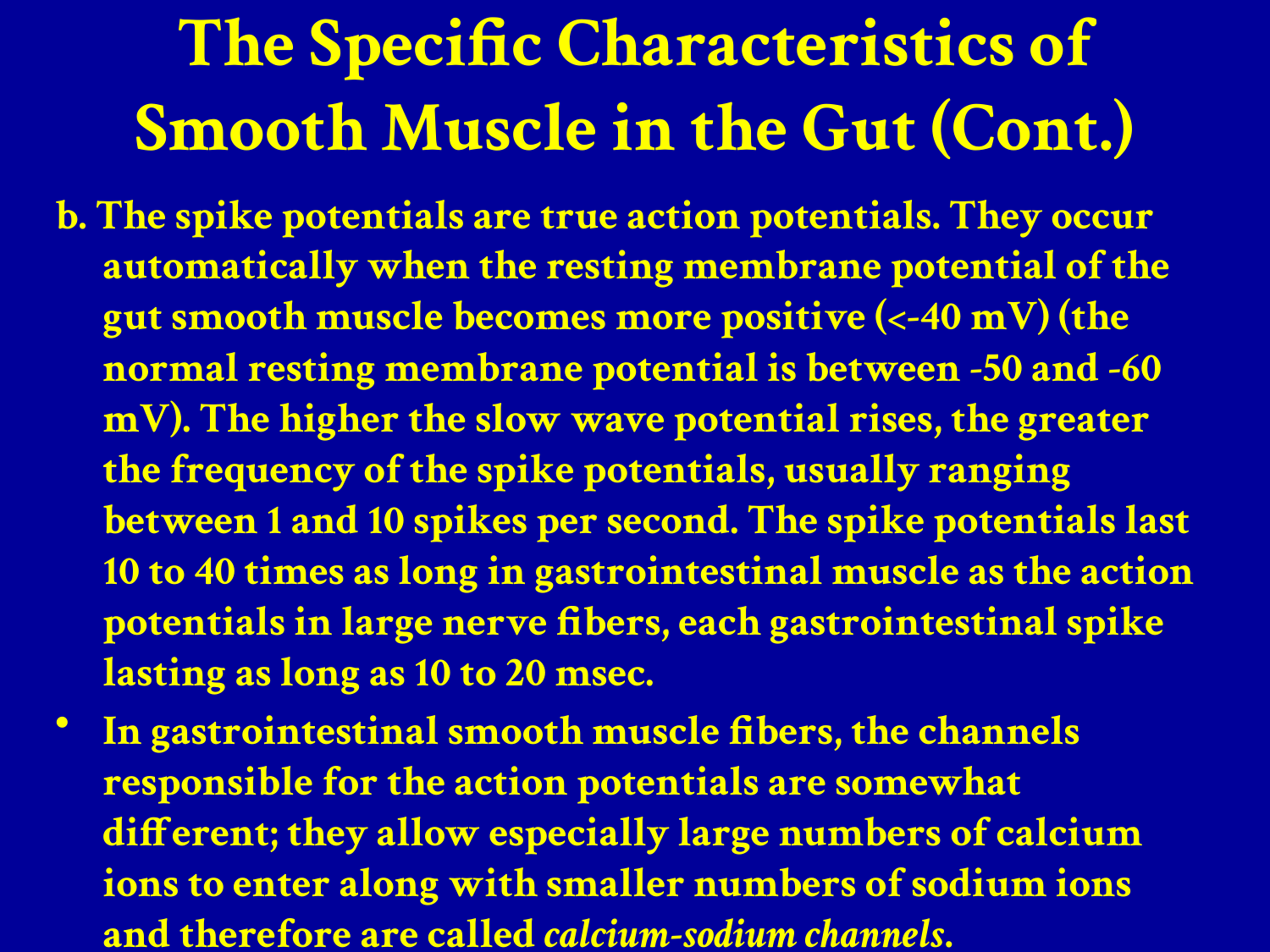

# The Specific Characteristics of Smooth Muscle in the Gut (Cont.)
b. The spike potentials are true action potentials. They occur automatically when the resting membrane potential of the gut smooth muscle becomes more positive (<-40 mV) (the normal resting membrane potential is between -50 and -60 mV). The higher the slow wave potential rises, the greater the frequency of the spike potentials, usually ranging between 1 and 10 spikes per second. The spike potentials last 10 to 40 times as long in gastrointestinal muscle as the action potentials in large nerve fibers, each gastrointestinal spike lasting as long as 10 to 20 msec.
In gastrointestinal smooth muscle fibers, the channels responsible for the action potentials are somewhat different; they allow especially large numbers of calcium ions to enter along with smaller numbers of sodium ions and therefore are called calcium-sodium channels.